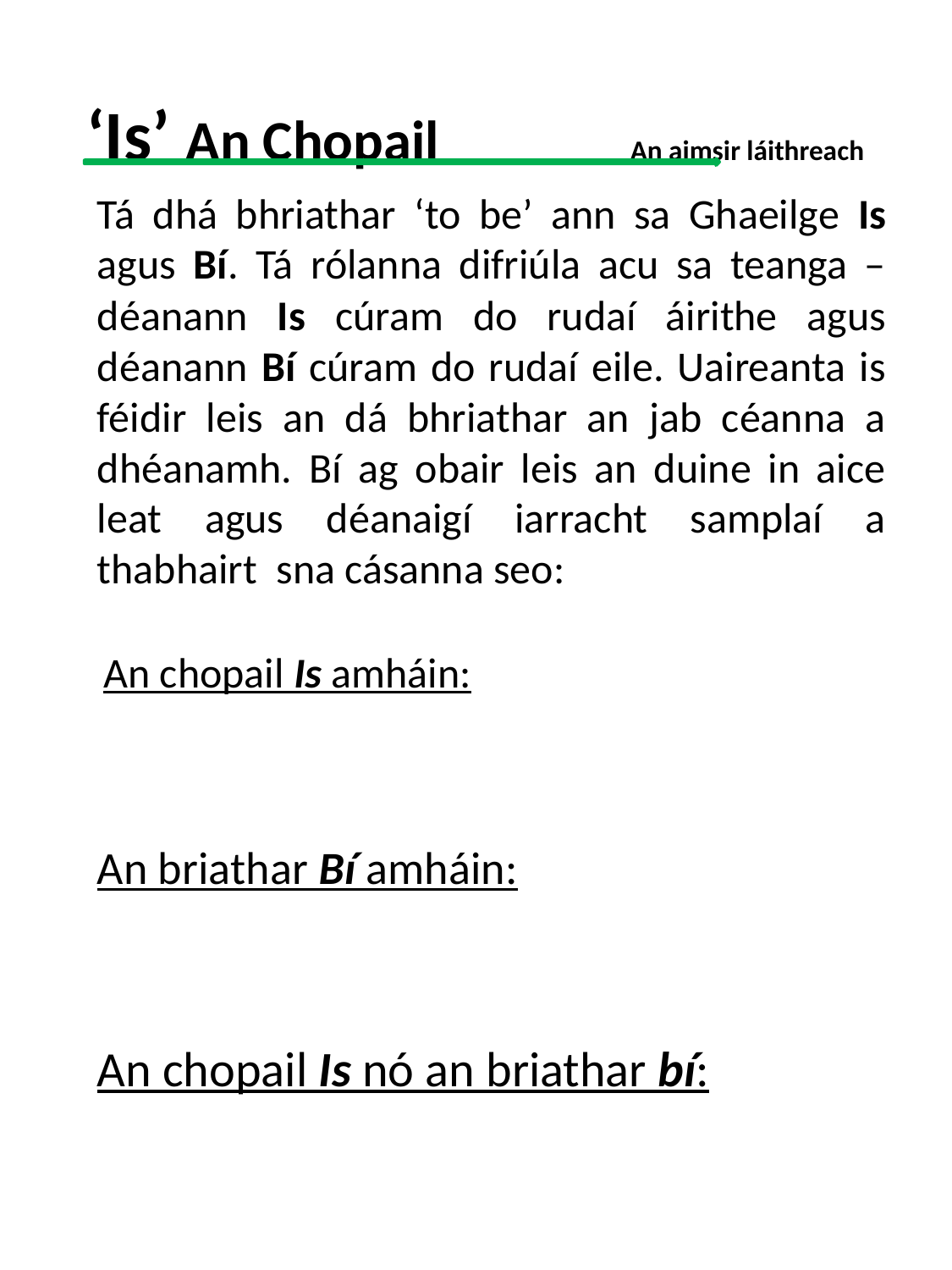

# ‘Is’ An Chopail               An aimsir láithreach

Tá dhá bhriathar ‘to be’ ann sa Ghaeilge Is agus Bí. Tá rólanna difriúla acu sa teanga – déanann Is cúram do rudaí áirithe agus déanann Bí cúram do rudaí eile. Uaireanta is féidir leis an dá bhriathar an jab céanna a dhéanamh. Bí ag obair leis an duine in aice leat agus déanaigí iarracht samplaí a thabhairt  sna cásanna seo:

 An chopail Is amháin:

An briathar Bí amháin:

An chopail Is nó an briathar bí: